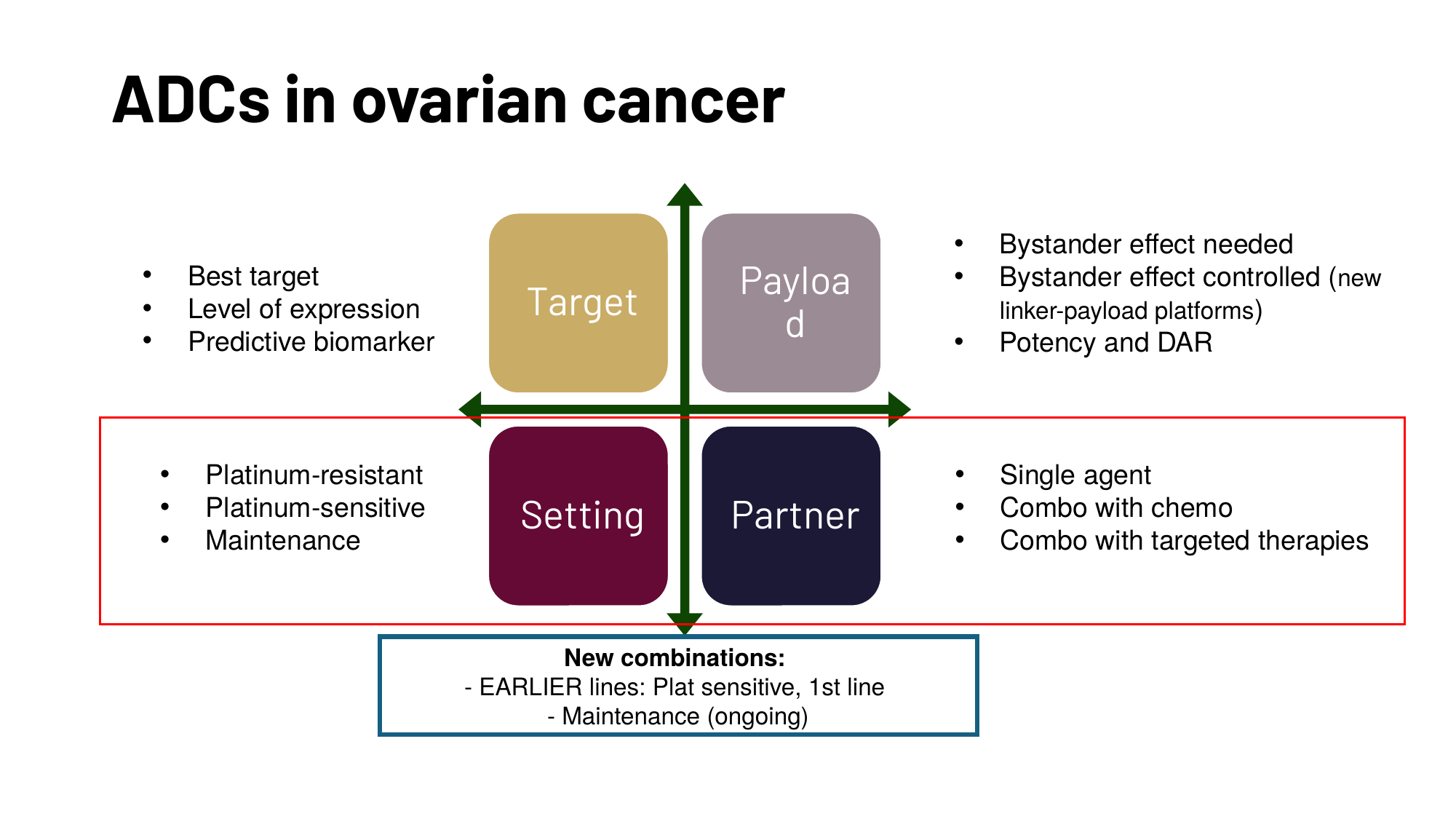

# ADCs in ovarian cancer
Target
Payload
Setting
Partner
Bystander effect needed
Bystander effect controlled (new linker-payload platforms)
Potency and DAR
Best target
Level of expression
Predictive biomarker

Platinum-resistant
Platinum-sensitive
Maintenance
Single agent
Combo with chemo
Combo with targeted therapies
New combinations:
- EARLIER lines: Plat sensitive, 1st line
- Maintenance (ongoing)